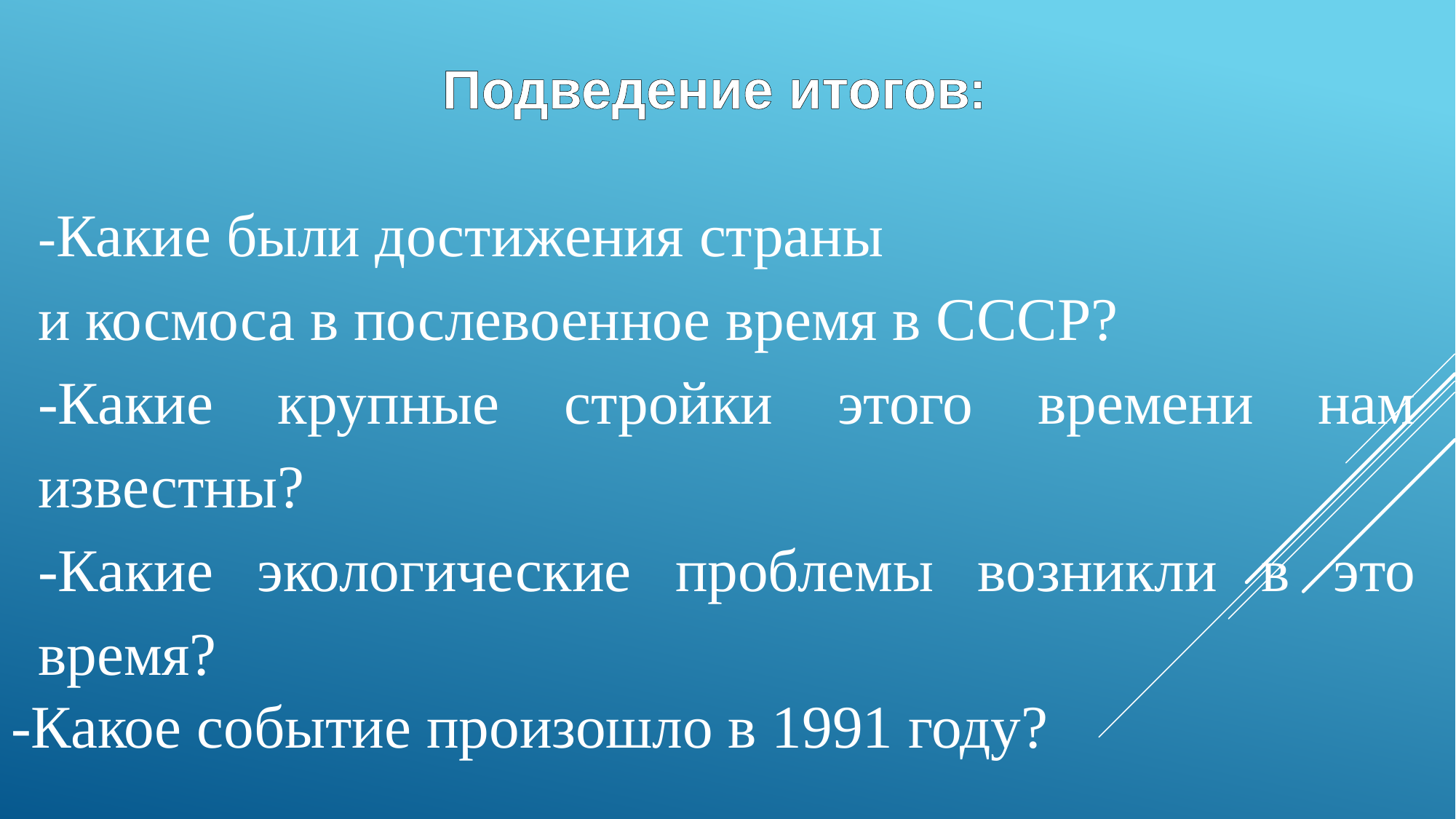

Подведение итогов:

-Какие были достижения страны
и космоса в послевоенное время в СССР?
-Какие крупные стройки этого времени нам известны?
-Какие экологические проблемы возникли в это время?
-Какое событие произошло в 1991 году?